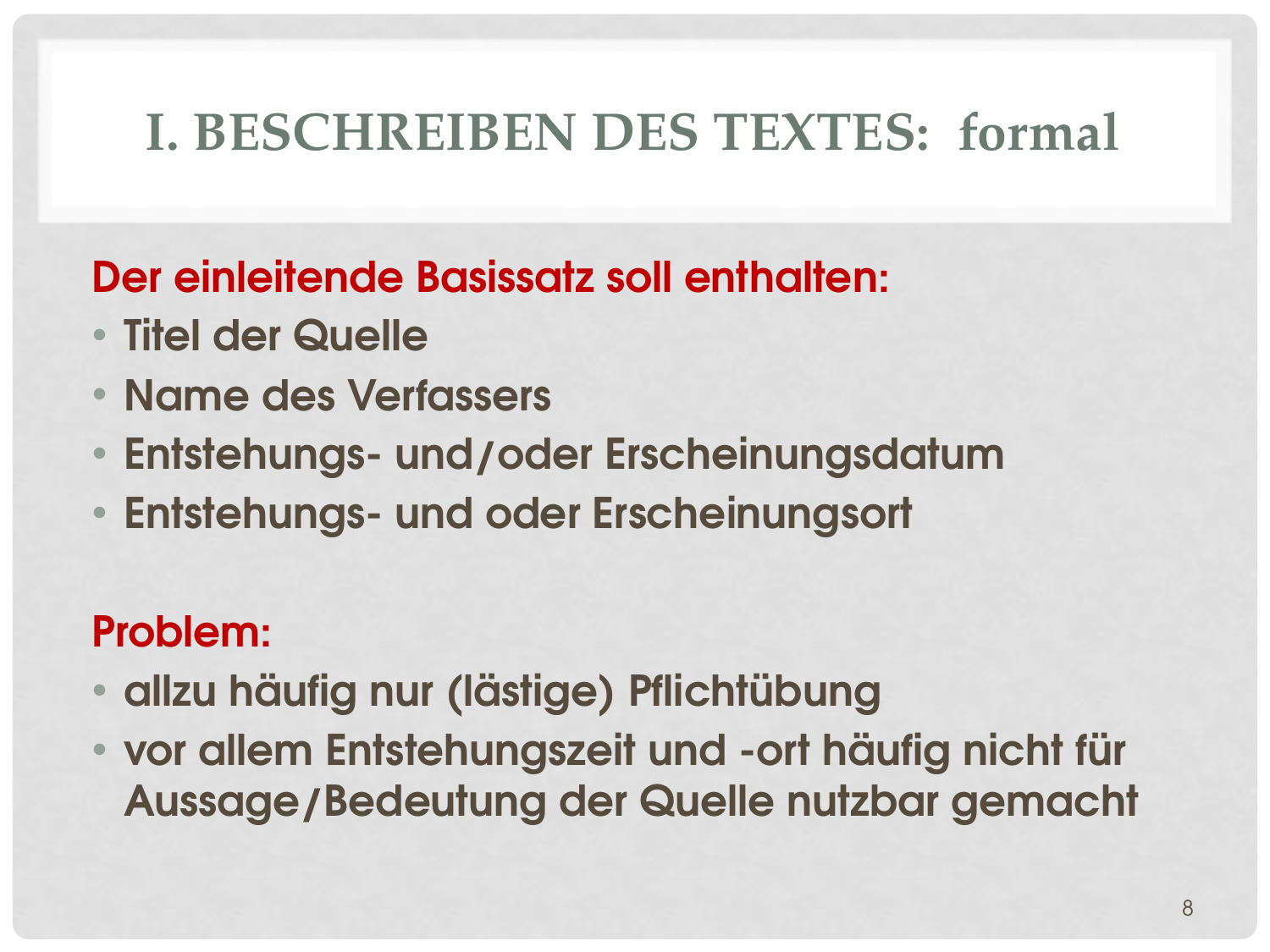

# I. Beschreiben des Textes:  formal
Der einleitende Basissatz soll enthalten:
Titel der Quelle
Name des Verfassers
Entstehungs- und/oder Erscheinungsdatum
Entstehungs- und oder Erscheinungsort

Problem:
allzu häufig nur (lästige) Pflichtübung
vor allem Entstehungszeit und -ort häufig nicht für Aussage/Bedeutung der Quelle nutzbar gemacht
8